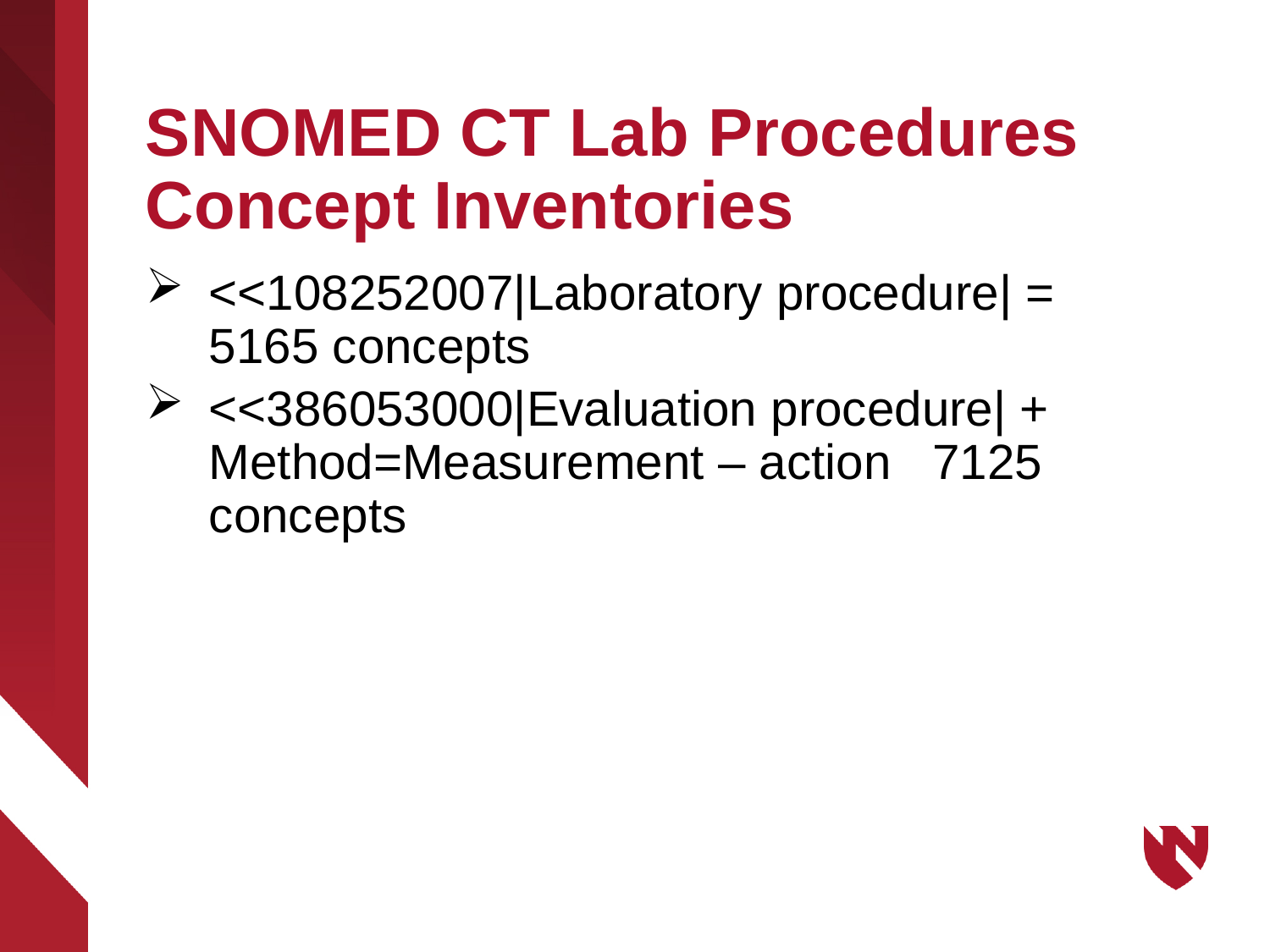

# SNOMED CT Lab Procedures Concept Inventories
<<108252007|Laboratory procedure| = 5165 concepts
<<386053000|Evaluation procedure| + Method=Measurement – action   7125 concepts